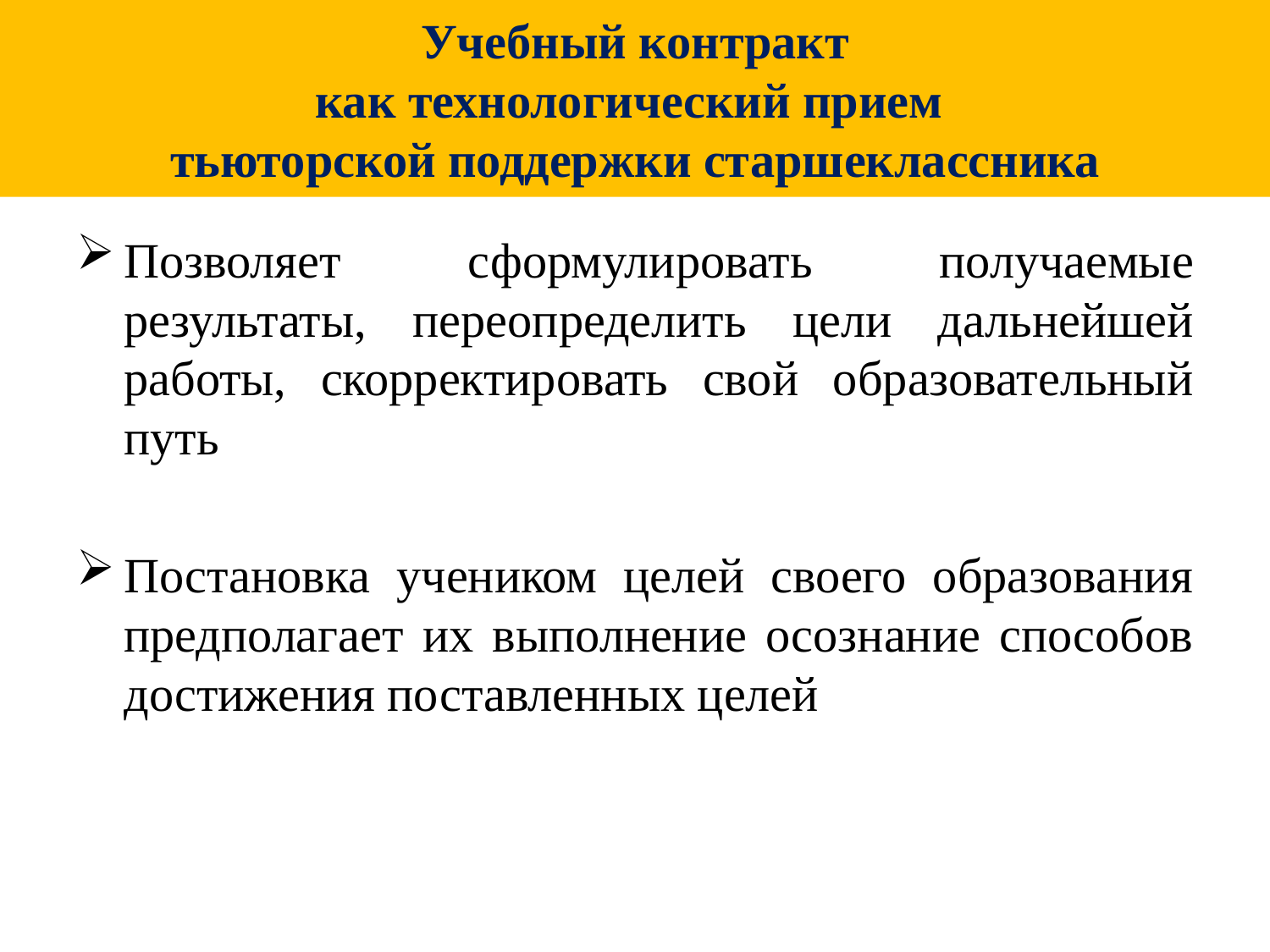

# Учебный контракт как технологический прием тьюторской поддержки старшеклассника
Позволяет сформулировать получаемые результаты, переопределить цели дальнейшей работы, скорректировать свой образовательный путь

Постановка учеником целей своего образования предполагает их выполнение осознание способов достижения поставленных целей